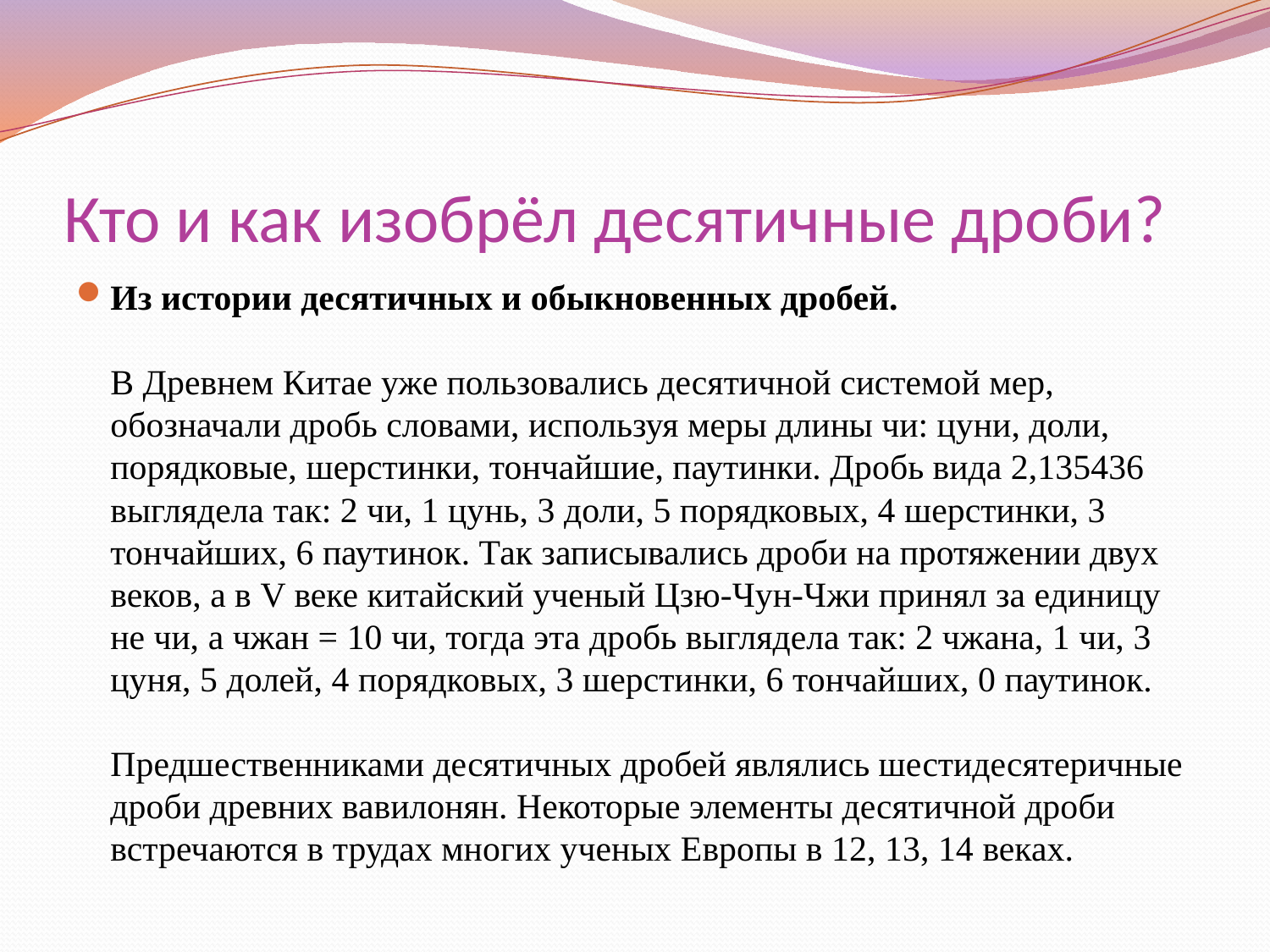

# Кто и как изобрёл десятичные дроби?
Из истории десятичных и обыкновенных дробей. 
В Древнем Китае уже пользовались десятичной системой мер, обозначали дробь словами, используя меры длины чи: цуни, доли, порядковые, шерстинки, тончайшие, паутинки. Дробь вида 2,135436 выглядела так: 2 чи, 1 цунь, 3 доли, 5 порядковых, 4 шерстинки, 3 тончайших, 6 паутинок. Так записывались дроби на протяжении двух веков, а в V веке китайский ученый Цзю-Чун-Чжи принял за единицу не чи, а чжан = 10 чи, тогда эта дробь выглядела так: 2 чжана, 1 чи, 3 цуня, 5 долей, 4 порядковых, 3 шерстинки, 6 тончайших, 0 паутинок. 
Предшественниками десятичных дробей являлись шестидесятеричные дроби древних вавилонян. Некоторые элементы десятичной дроби встречаются в трудах многих ученых Европы в 12, 13, 14 веках.